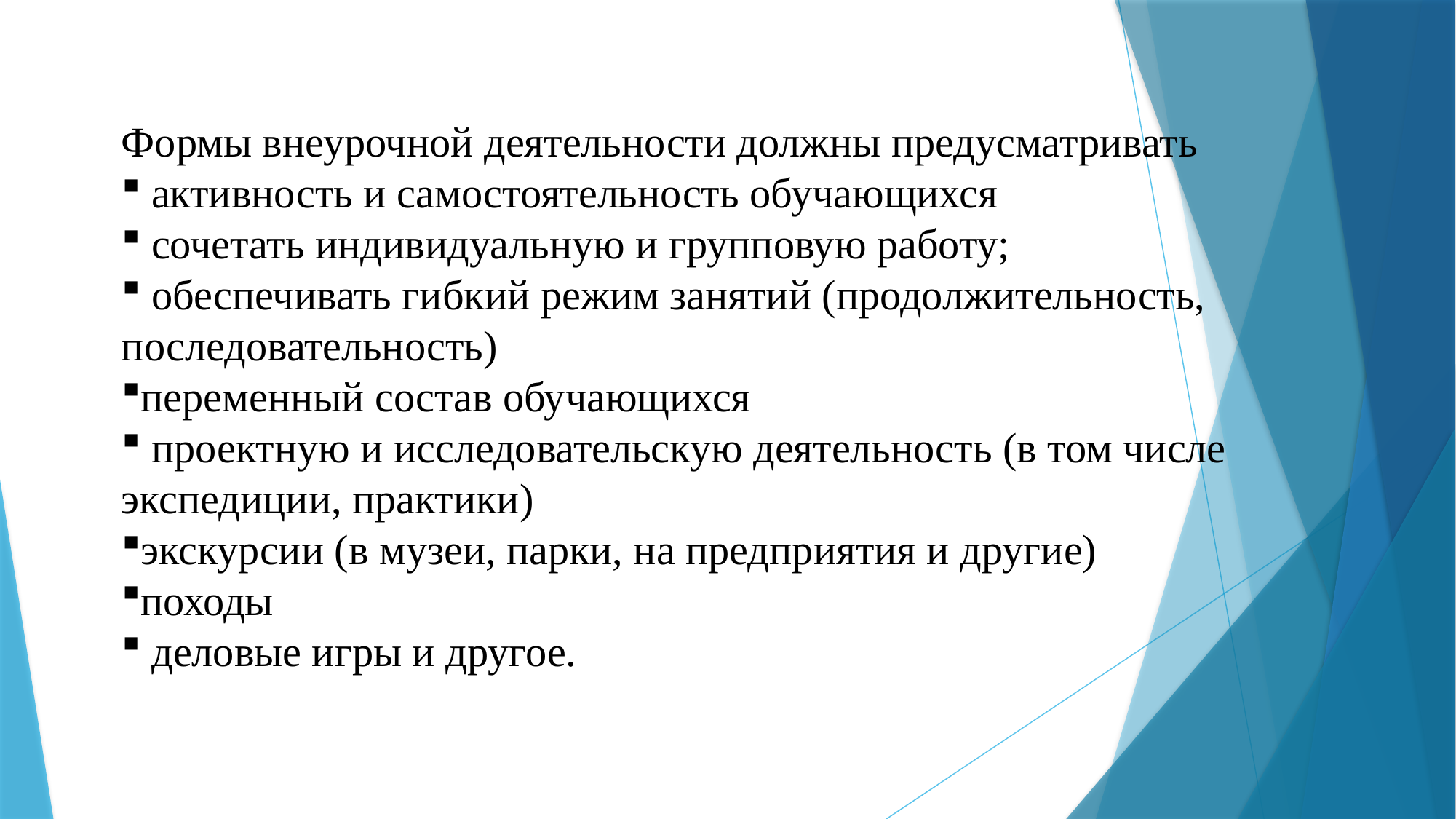

Формы внеурочной деятельности должны предусматривать
 активность и самостоятельность обучающихся
 сочетать индивидуальную и групповую работу;
 обеспечивать гибкий режим занятий (продолжительность,
последовательность)
переменный состав обучающихся
 проектную и исследовательскую деятельность (в том числе экспедиции, практики)
экскурсии (в музеи, парки, на предприятия и другие)
походы
 деловые игры и другое.